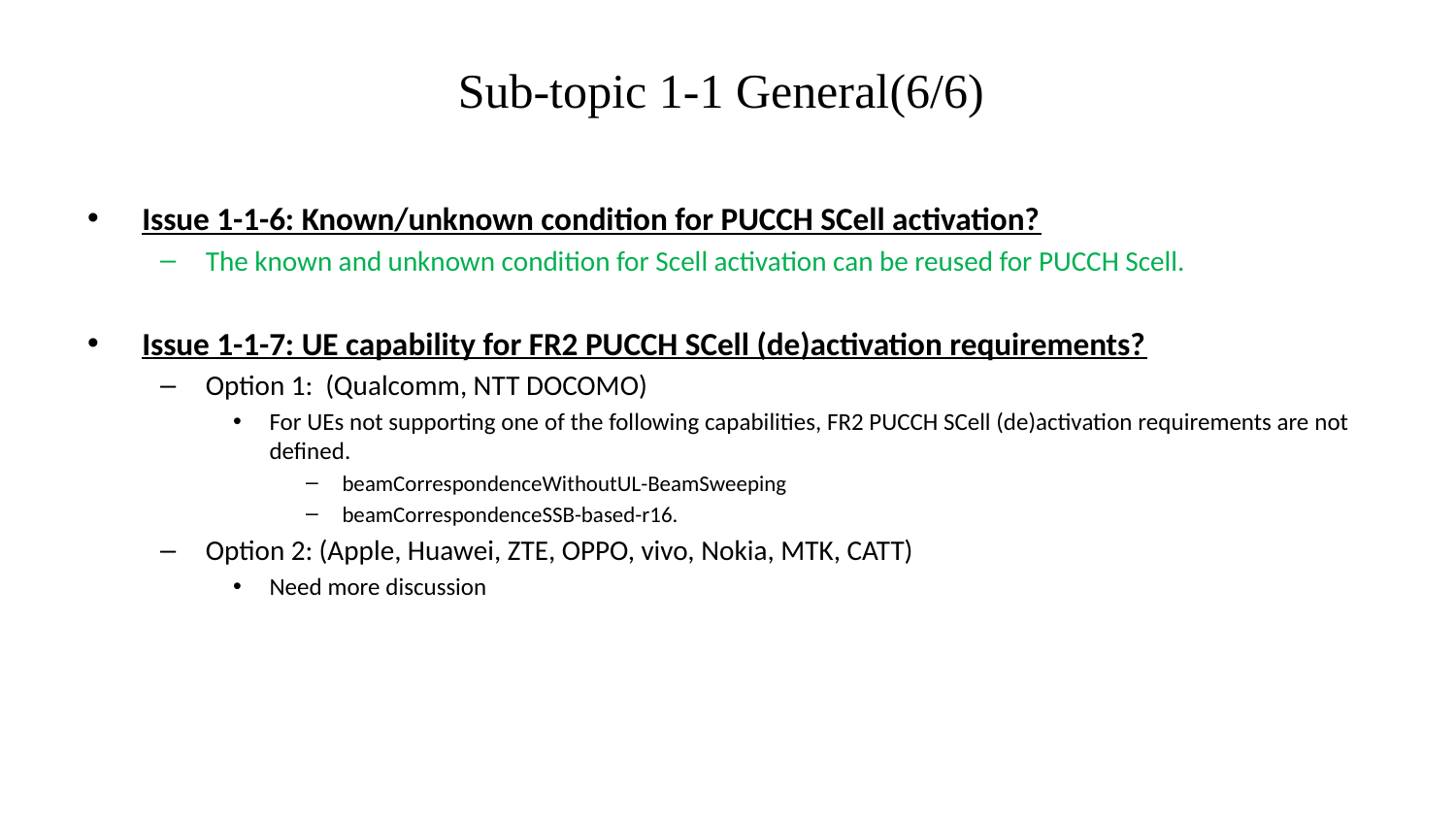

# Sub-topic 1-1 General(6/6)
Issue 1-1-6: Known/unknown condition for PUCCH SCell activation?
The known and unknown condition for Scell activation can be reused for PUCCH Scell.

Issue 1-1-7: UE capability for FR2 PUCCH SCell (de)activation requirements?
Option 1:  (Qualcomm, NTT DOCOMO)
For UEs not supporting one of the following capabilities, FR2 PUCCH SCell (de)activation requirements are not defined.
beamCorrespondenceWithoutUL-BeamSweeping
beamCorrespondenceSSB-based-r16.
Option 2: (Apple, Huawei, ZTE, OPPO, vivo, Nokia, MTK, CATT)
Need more discussion